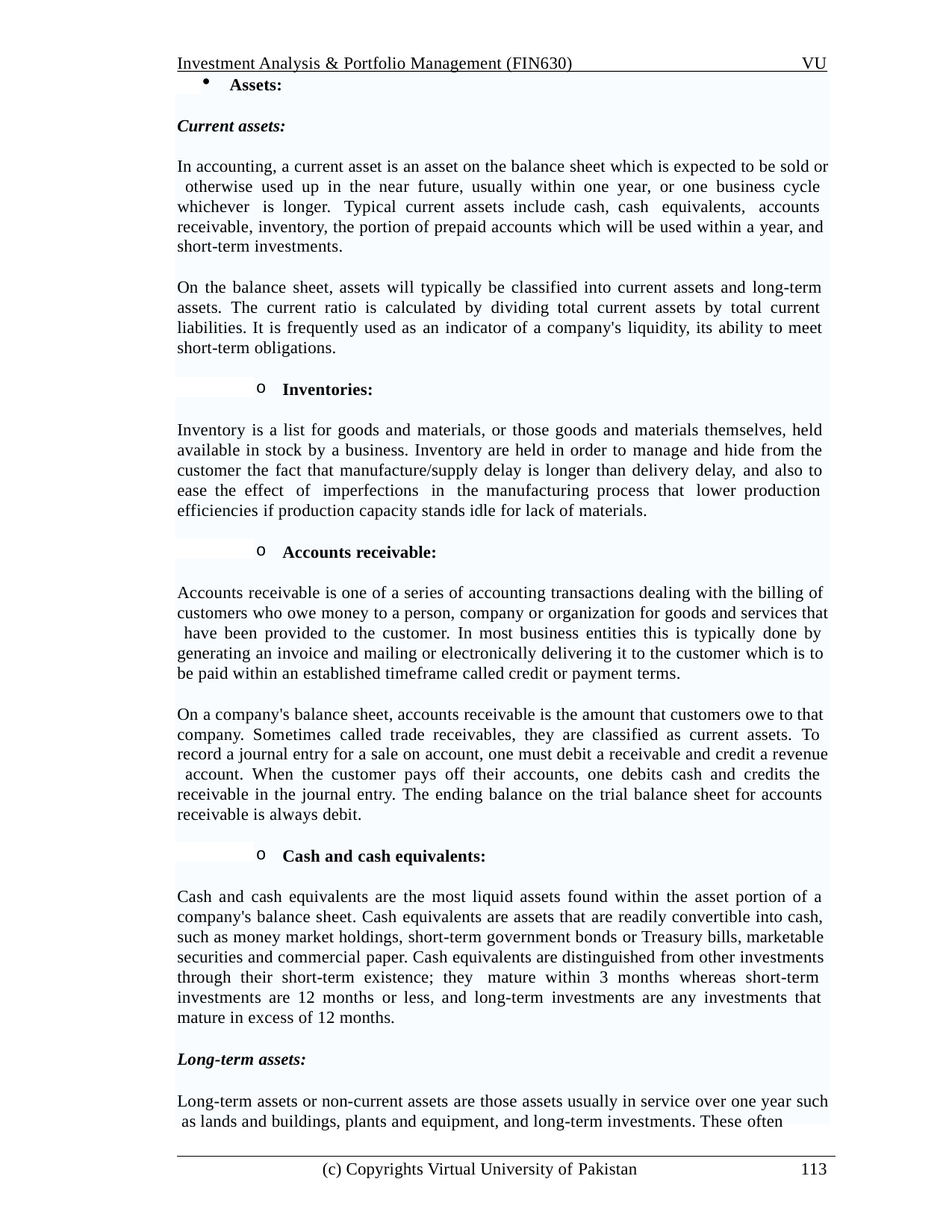

Investment Analysis & Portfolio Management (FIN630)
VU

Assets:

Current assets:

In accounting, a current asset is an asset on the balance sheet which is expected to be sold or  otherwise used up in the near future, usually within one year, or one business cycle  whichever is longer. Typical current assets include cash, cash equivalents, accounts  receivable, inventory, the portion of prepaid accounts which will be used within a year, and  short-term investments.

On the balance sheet, assets will typically be classified into current assets and long-term  assets. The current ratio is calculated by dividing total current assets by total current  liabilities. It is frequently used as an indicator of a company's liquidity, its ability to meet  short-term obligations.

Inventories:

Inventory is a list for goods and materials, or those goods and materials themselves, held  available in stock by a business. Inventory are held in order to manage and hide from the  customer the fact that manufacture/supply delay is longer than delivery delay, and also to  ease the effect of imperfections in the manufacturing process that lower production  efficiencies if production capacity stands idle for lack of materials.

Accounts receivable:

Accounts receivable is one of a series of accounting transactions dealing with the billing of  customers who owe money to a person, company or organization for goods and services that  have been provided to the customer. In most business entities this is typically done by  generating an invoice and mailing or electronically delivering it to the customer which is to  be paid within an established timeframe called credit or payment terms.

On a company's balance sheet, accounts receivable is the amount that customers owe to that  company. Sometimes called trade receivables, they are classified as current assets. To  record a journal entry for a sale on account, one must debit a receivable and credit a revenue  account. When the customer pays off their accounts, one debits cash and credits the  receivable in the journal entry. The ending balance on the trial balance sheet for accounts  receivable is always debit.

Cash and cash equivalents:

Cash and cash equivalents are the most liquid assets found within the asset portion of a  company's balance sheet. Cash equivalents are assets that are readily convertible into cash,  such as money market holdings, short-term government bonds or Treasury bills, marketable  securities and commercial paper. Cash equivalents are distinguished from other investments  through their short-term existence; they mature within 3 months whereas short-term  investments are 12 months or less, and long-term investments are any investments that  mature in excess of 12 months.

Long-term assets:

Long-term assets or non-current assets are those assets usually in service over one year such  as lands and buildings, plants and equipment, and long-term investments. These often
(c) Copyrights Virtual University of Pakistan
113